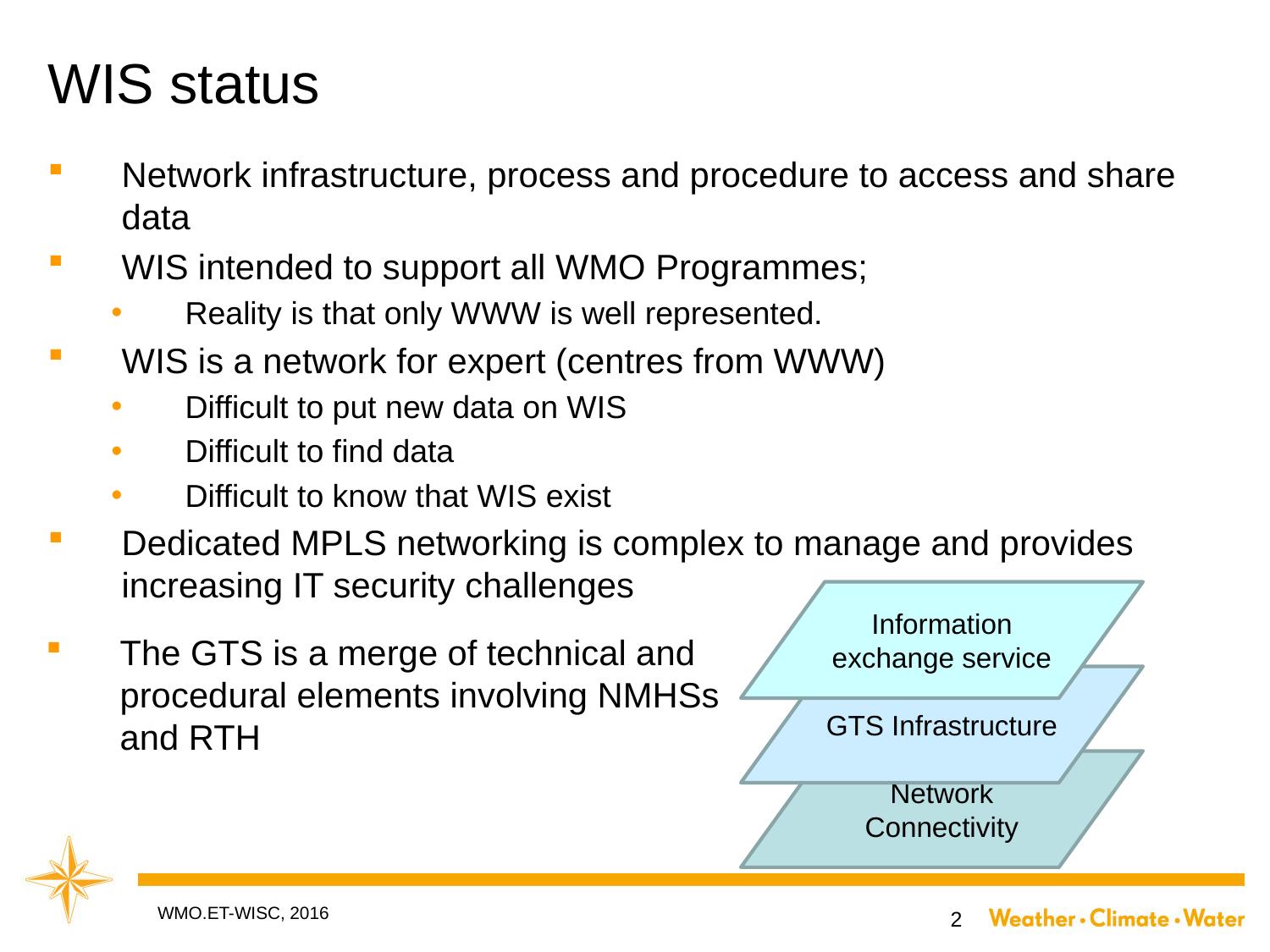

# WIS status
Network infrastructure, process and procedure to access and share data
WIS intended to support all WMO Programmes;
Reality is that only WWW is well represented.
WIS is a network for expert (centres from WWW)
Difficult to put new data on WIS
Difficult to find data
Difficult to know that WIS exist
Dedicated MPLS networking is complex to manage and provides increasing IT security challenges
Information exchange service
The GTS is a merge of technical and procedural elements involving NMHSs and RTH

GTS Infrastructure
Network Connectivity
WMO.ET-WISC, 2016
2